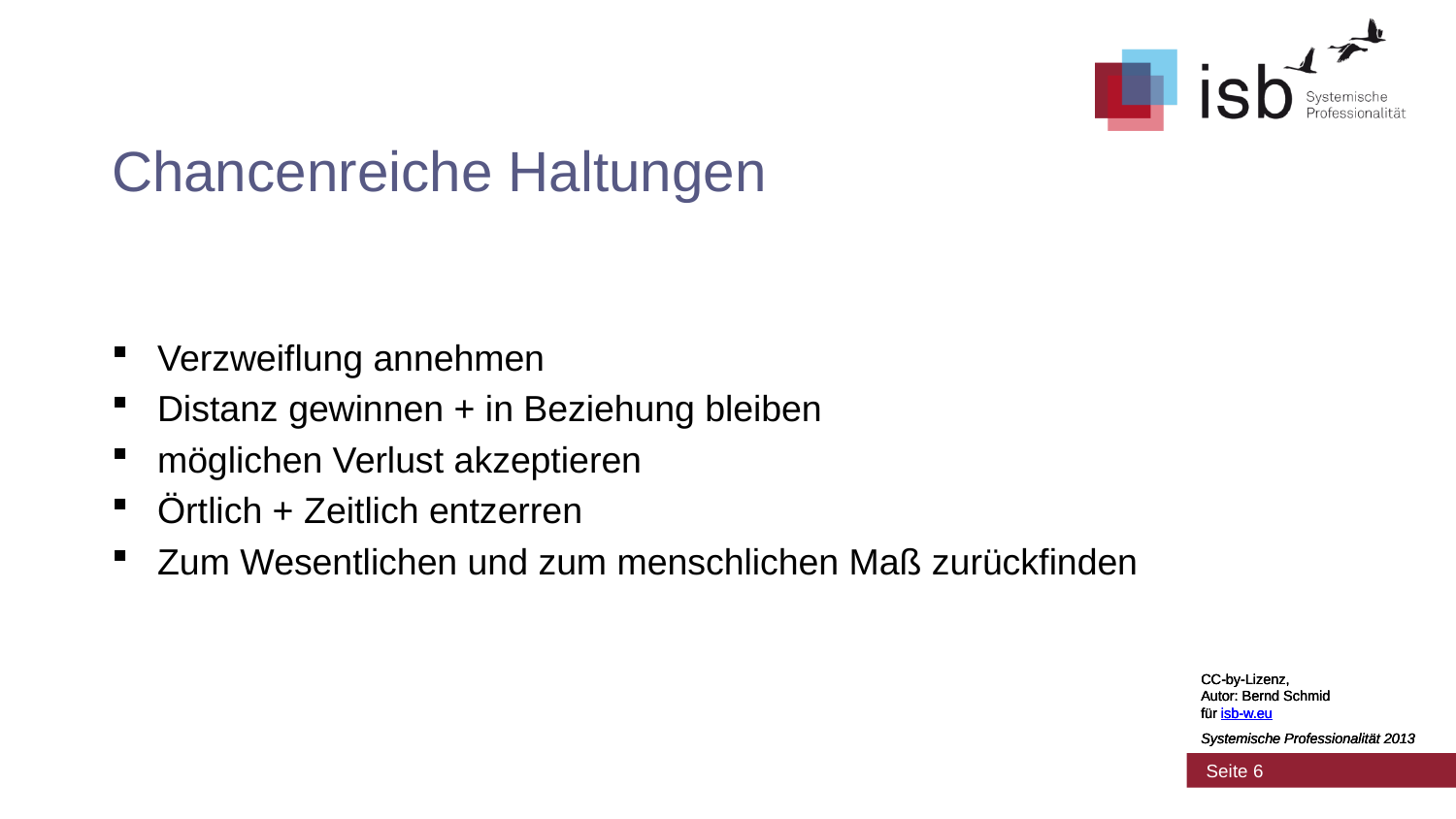

# Chancenreiche Haltungen
Verzweiflung annehmen
Distanz gewinnen + in Beziehung bleiben
möglichen Verlust akzeptieren
Örtlich + Zeitlich entzerren
Zum Wesentlichen und zum menschlichen Maß zurückfinden

CC-by-Lizenz,
Autor: Bernd Schmid
für isb-w.eu
Systemische Professionalität 2013

CC-by-Lizenz,
Autor: Bernd Schmid
für isb-w.eu
Systemische Professionalität 2013
 Seite 6